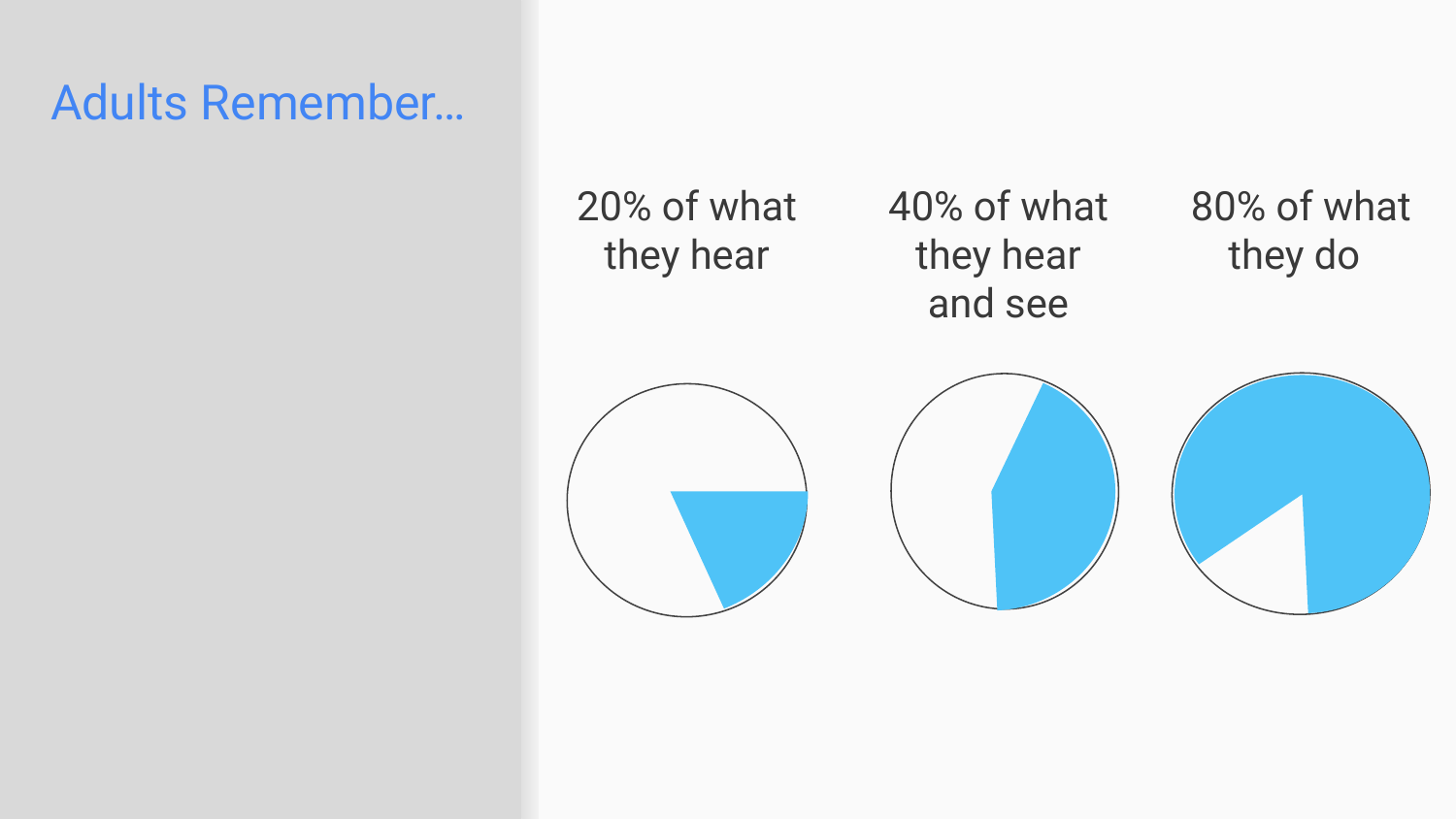

# Adults Remember…
20% of what they hear
40% of what they hear and see
80% of what they do